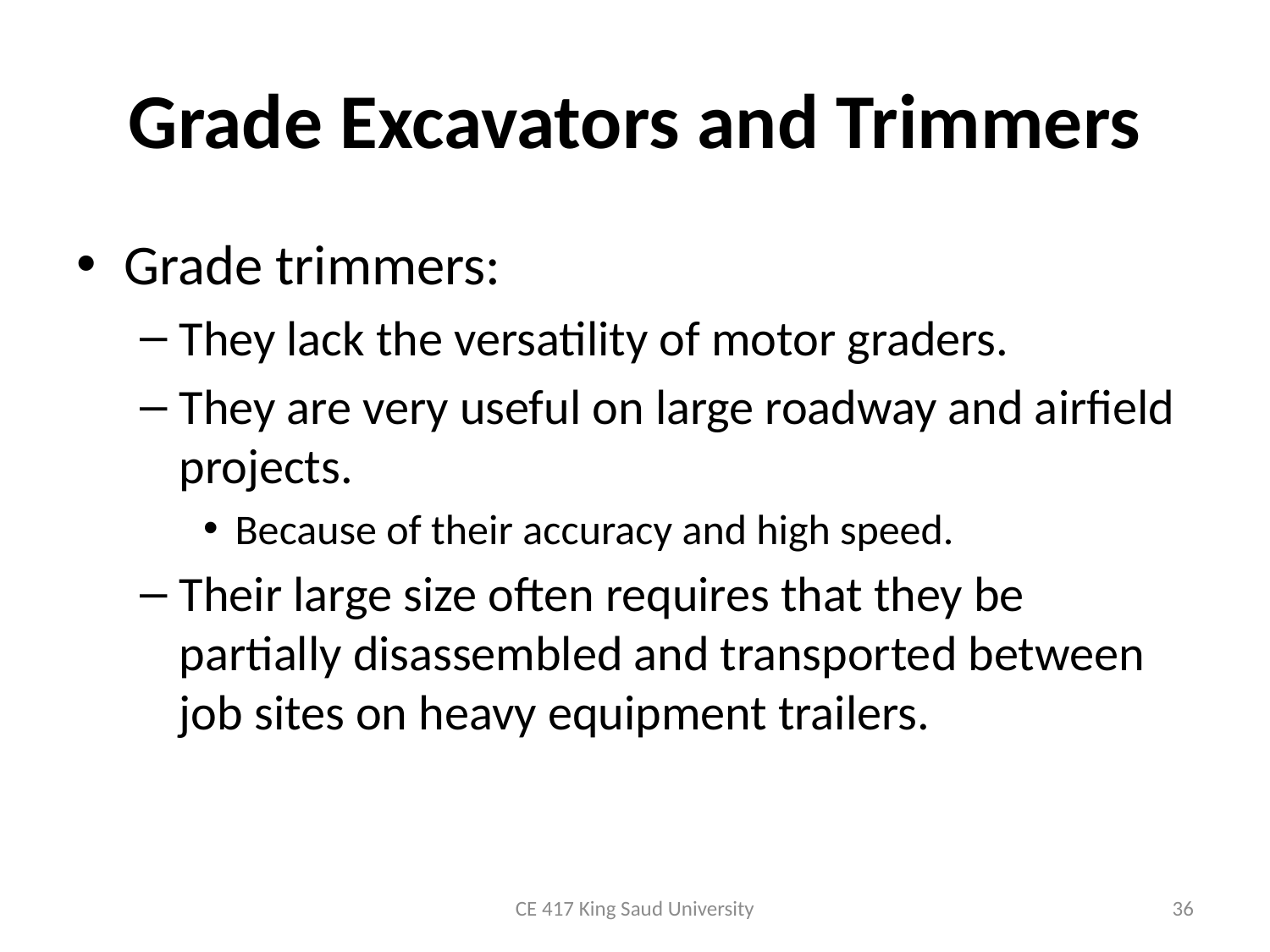

# Grade Excavators and Trimmers
Grade trimmers:
They lack the versatility of motor graders.
They are very useful on large roadway and airfield projects.
Because of their accuracy and high speed.
Their large size often requires that they be partially disassembled and transported between job sites on heavy equipment trailers.
CE 417 King Saud University
36